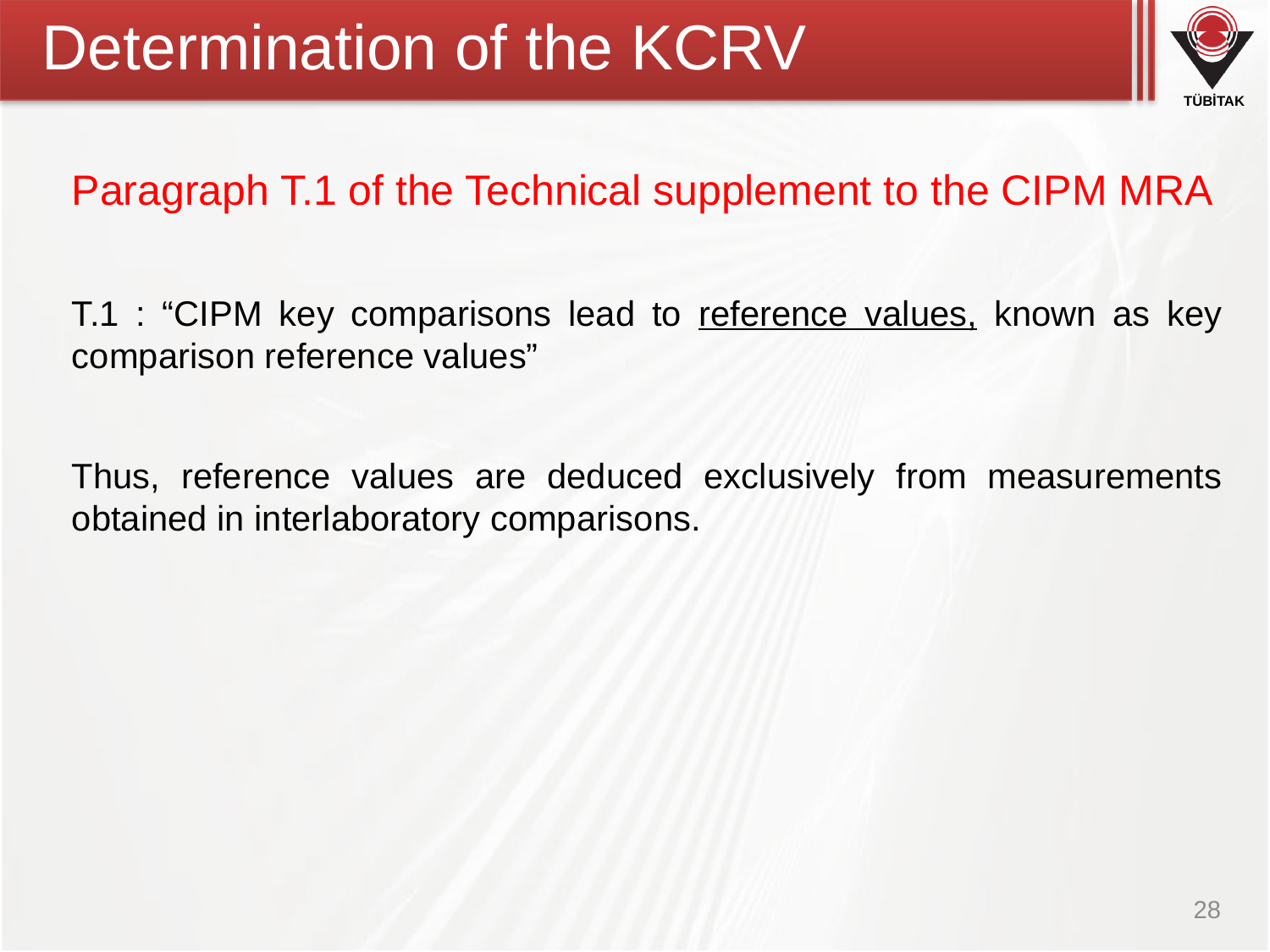

Determination of the KCRV
Paragraph T.1 of the Technical supplement to the CIPM MRA

T.1 : “CIPM key comparisons lead to reference values, known as key comparison reference values”

Thus, reference values are deduced exclusively from measurements obtained in interlaboratory comparisons.

28